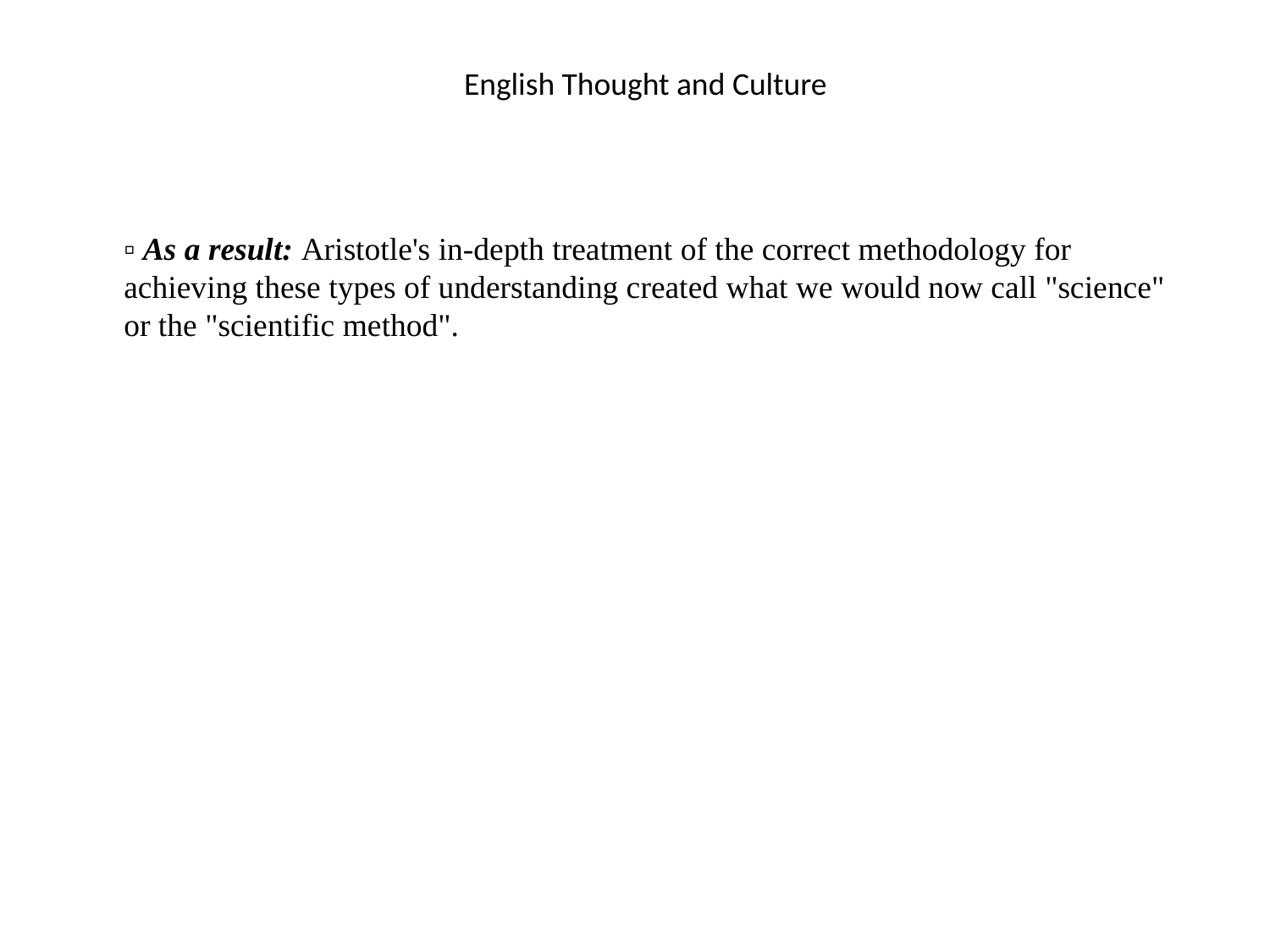

# English Thought and Culture
	▫ As a result: Aristotle's in-depth treatment of the correct methodology for achieving these types of understanding created what we would now call "science" or the "scientific method".